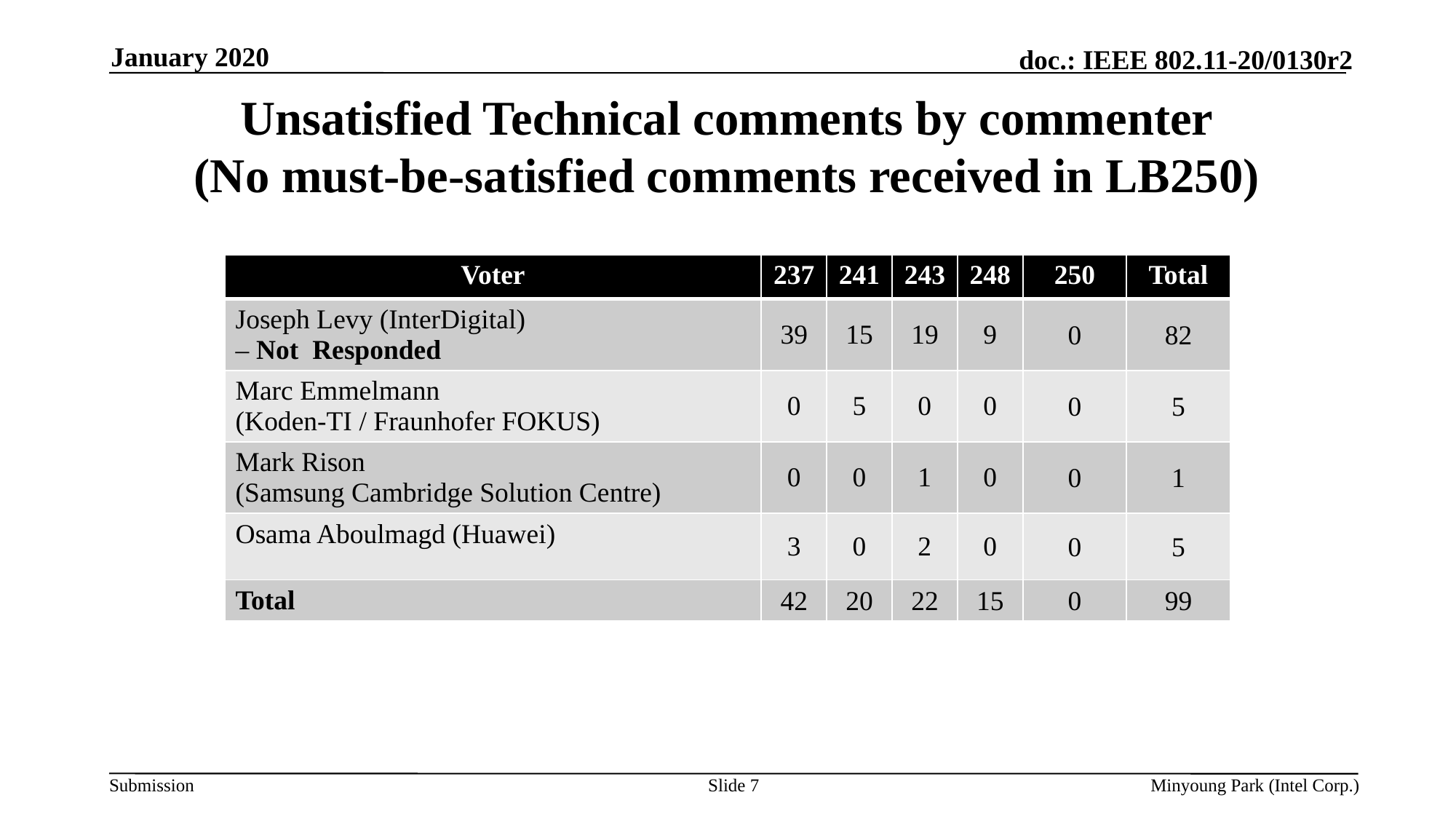

January 2020
# Unsatisfied Technical comments by commenter (No must-be-satisfied comments received in LB250)
| Voter | 237 | 241 | 243 | 248 | 250 | Total |
| --- | --- | --- | --- | --- | --- | --- |
| Joseph Levy (InterDigital) – Not Responded | 39 | 15 | 19 | 9 | 0 | 82 |
| Marc Emmelmann (Koden-TI / Fraunhofer FOKUS) | 0 | 5 | 0 | 0 | 0 | 5 |
| Mark Rison (Samsung Cambridge Solution Centre) | 0 | 0 | 1 | 0 | 0 | 1 |
| Osama Aboulmagd (Huawei) | 3 | 0 | 2 | 0 | 0 | 5 |
| Total | 42 | 20 | 22 | 15 | 0 | 99 |
Slide 7
Minyoung Park (Intel Corp.)